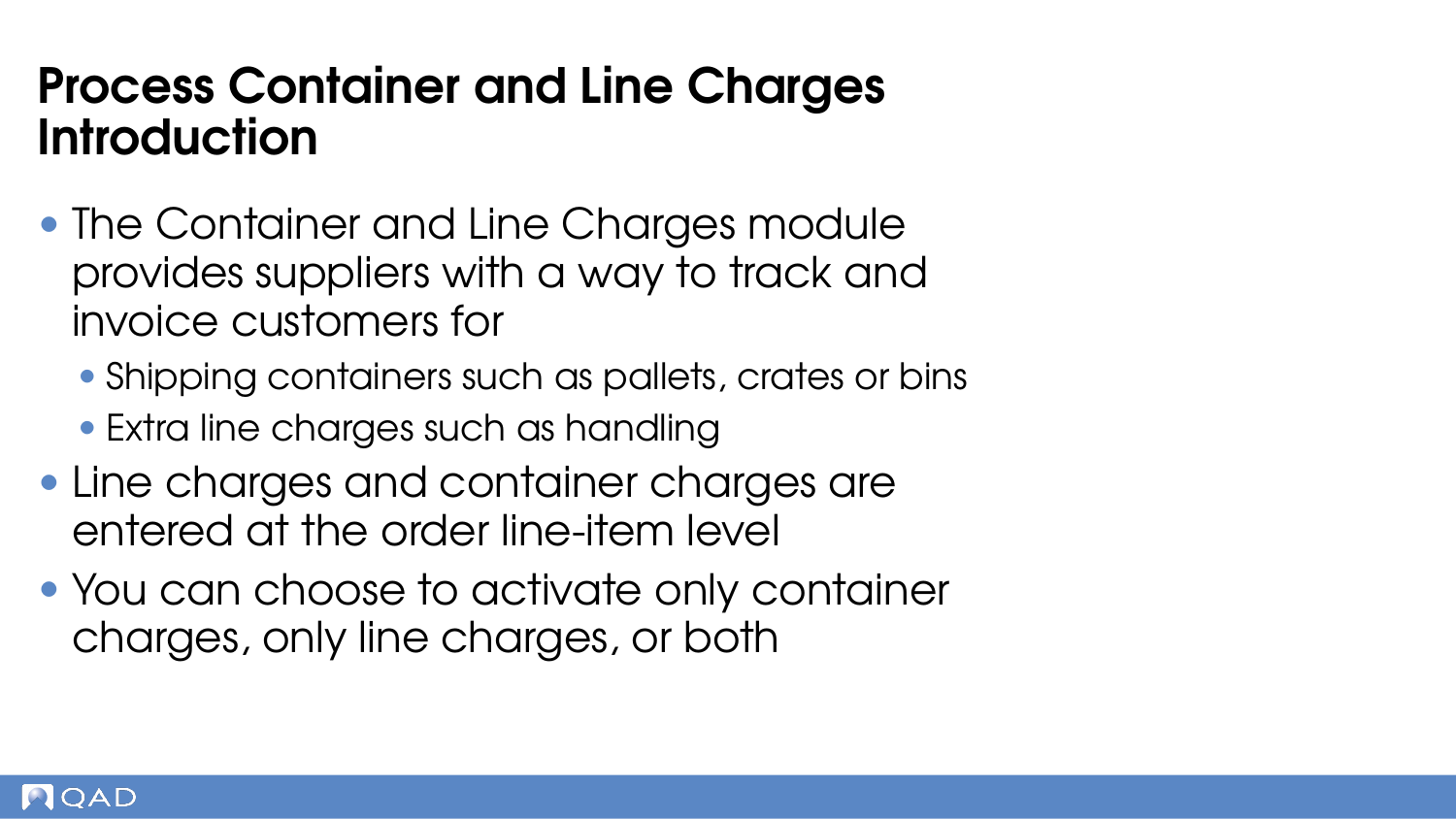

# Process Container and Line Charges Introduction

The Container and Line Charges module provides suppliers with a way to track and invoice customers for
Shipping containers such as pallets, crates or bins
Extra line charges such as handling
Line charges and container charges are entered at the order line-item level
You can choose to activate only container charges, only line charges, or both

152